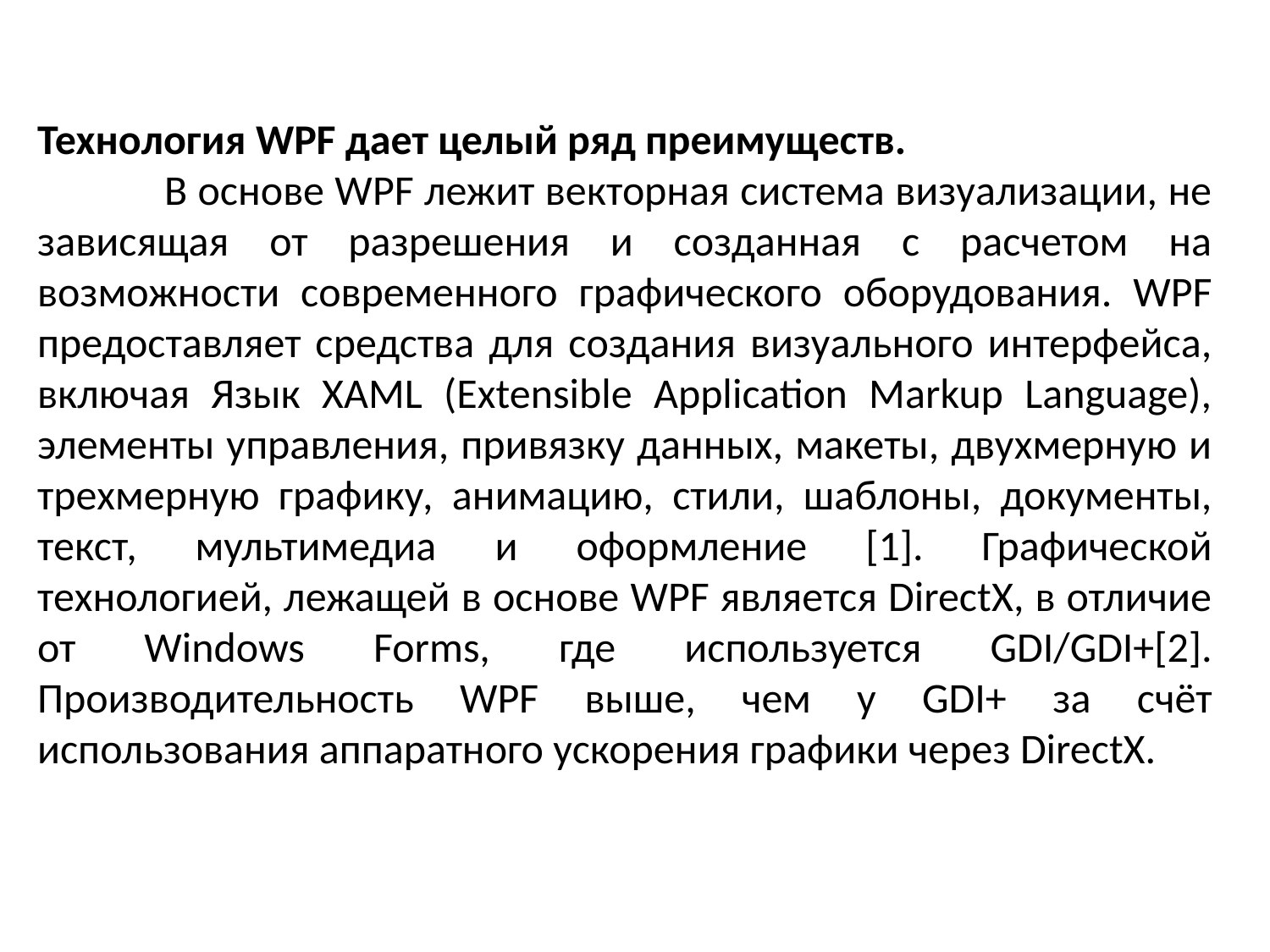

Технология WPF дает целый ряд преимуществ.
	В основе WPF лежит векторная система визуализации, не зависящая от разрешения и созданная с расчетом на возможности современного графического оборудования. WPF предоставляет средства для создания визуального интерфейса, включая Язык XAML (Extensible Application Markup Language), элементы управления, привязку данных, макеты, двухмерную и трехмерную графику, анимацию, стили, шаблоны, документы, текст, мультимедиа и оформление [1]. Графической технологией, лежащей в основе WPF является DirectX, в отличие от Windows Forms, где используется GDI/GDI+[2]. Производительность WPF выше, чем у GDI+ за счёт использования аппаратного ускорения графики через DirectX.